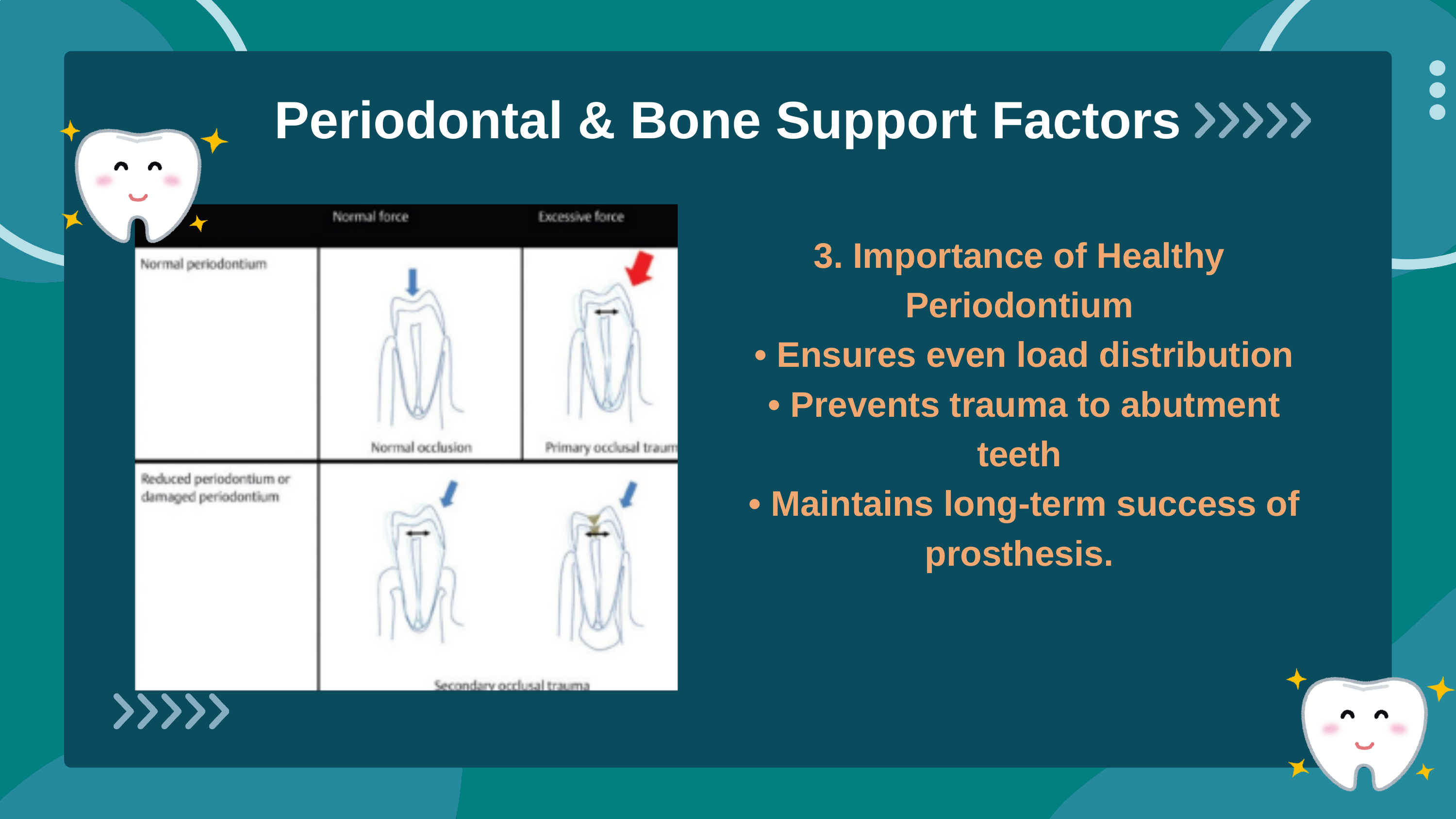

Periodontal & Bone Support Factors

3. Importance of Healthy Periodontium
 • Ensures even load distribution
 • Prevents trauma to abutment teeth
 • Maintains long-term success of prosthesis.